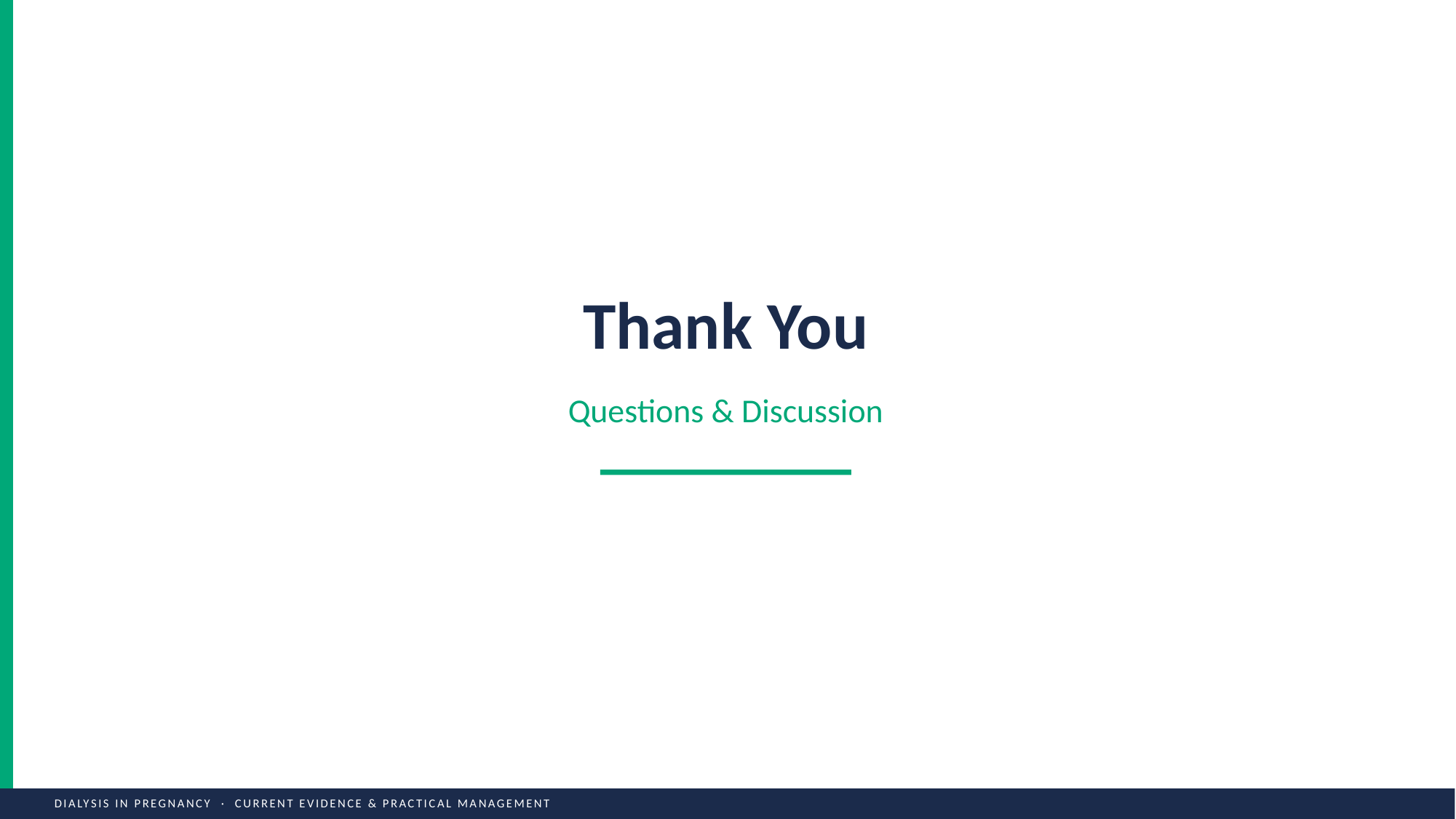

Thank You
Questions & Discussion

DIALYSIS IN PREGNANCY  ·  CURRENT EVIDENCE & PRACTICAL MANAGEMENT